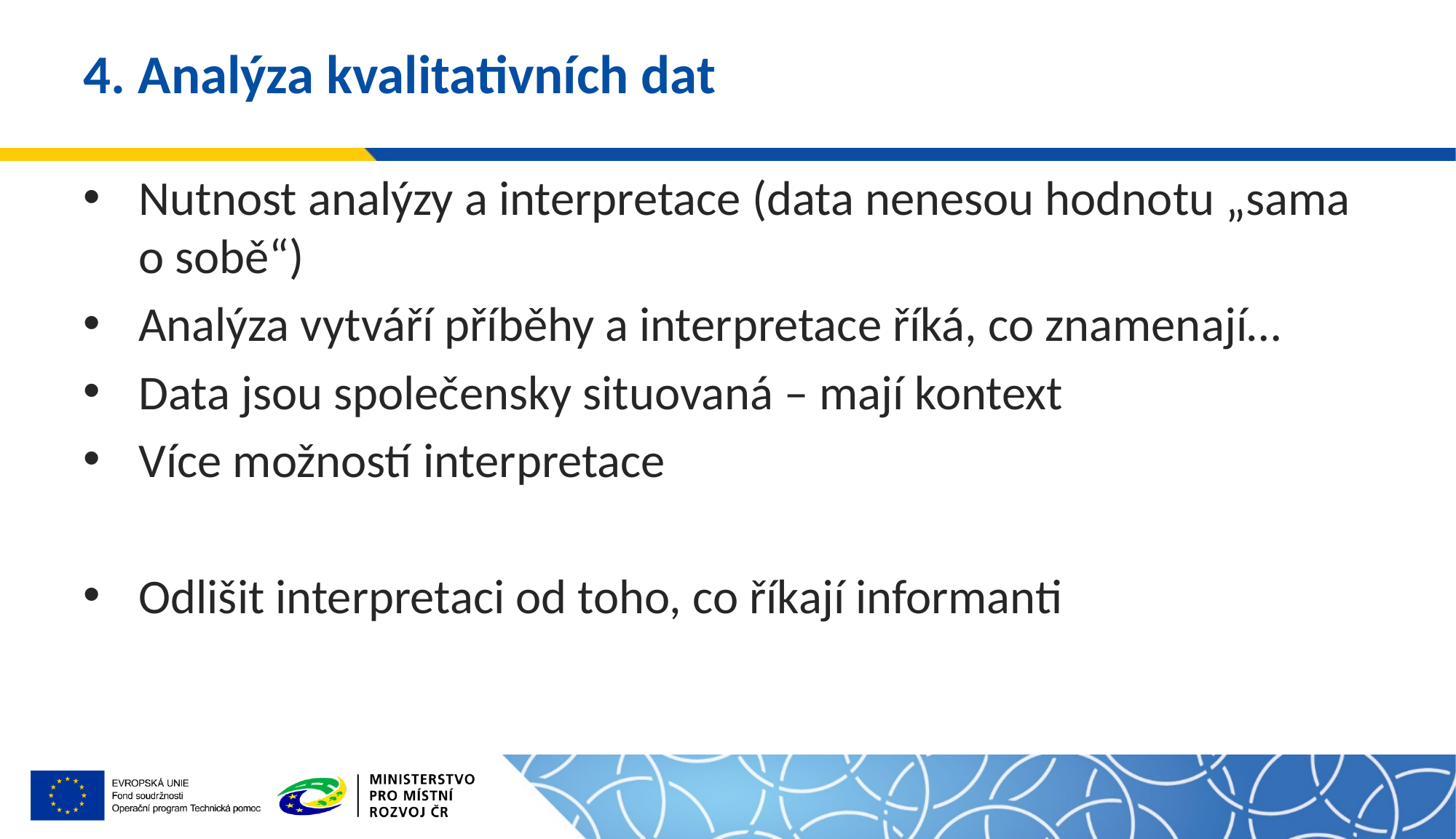

# 4. Analýza kvalitativních dat
Nutnost analýzy a interpretace (data nenesou hodnotu „sama o sobě“)
Analýza vytváří příběhy a interpretace říká, co znamenají…
Data jsou společensky situovaná – mají kontext
Více možností interpretace

Odlišit interpretaci od toho, co říkají informanti